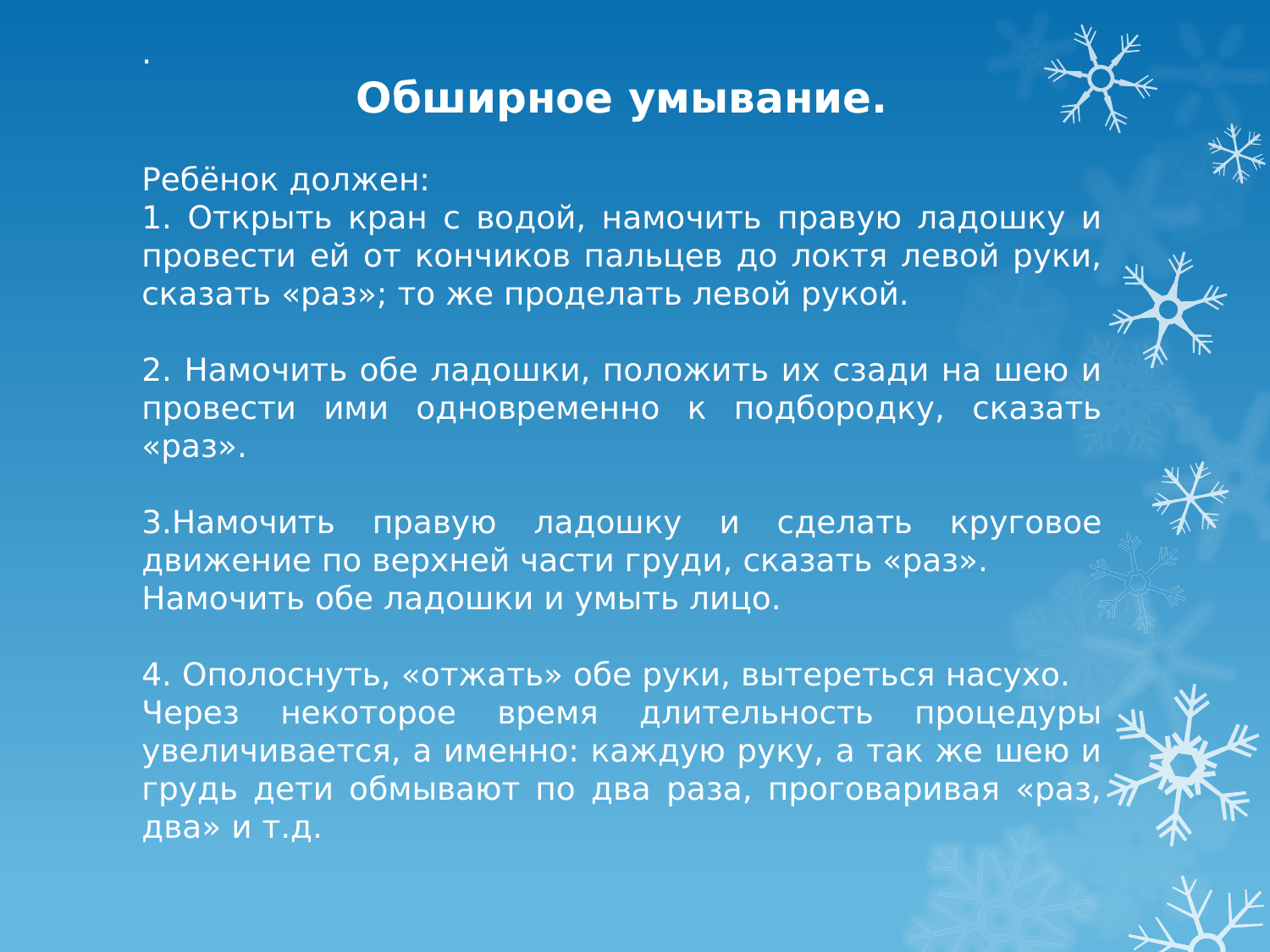

.
Обширное умывание.

Ребёнок должен:
1. Открыть кран с водой, намочить правую ладошку и провести ей от кончиков пальцев до локтя левой руки, сказать «раз»; то же проделать левой рукой.

2. Намочить обе ладошки, положить их сзади на шею и провести ими одновременно к подбородку, сказать «раз».

3.Намочить правую ладошку и сделать круговое движение по верхней части груди, сказать «раз».
Намочить обе ладошки и умыть лицо.

4. Ополоснуть, «отжать» обе руки, вытереться насухо.
Через некоторое время длительность процедуры увеличивается, а именно: каждую руку, а так же шею и грудь дети обмывают по два раза, проговаривая «раз, два» и т.д.